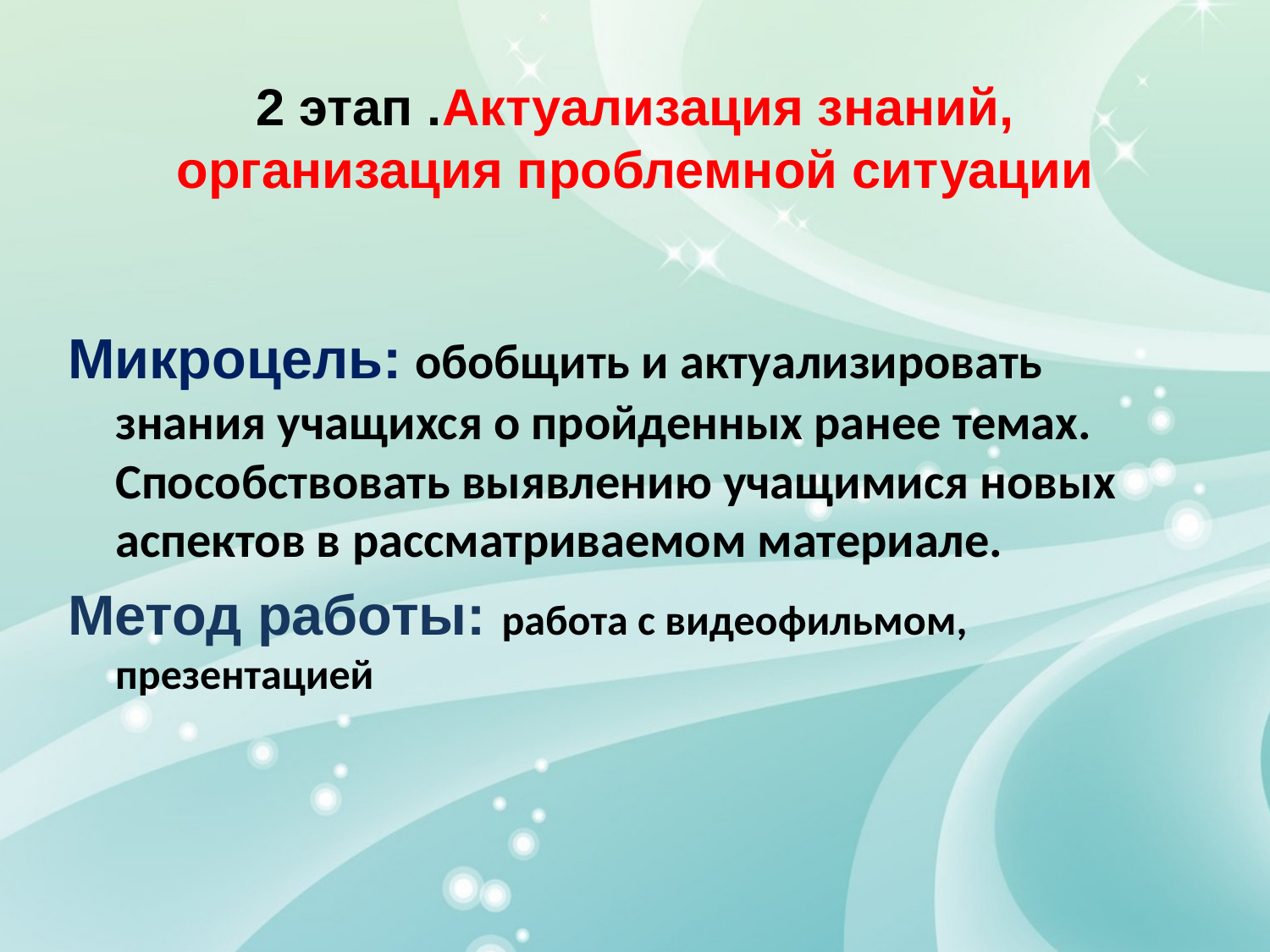

# 2 этап .Актуализация знаний, организация проблемной ситуации
Микроцель: обобщить и актуализировать знания учащихся о пройденных ранее темах. Способствовать выявлению учащимися новых аспектов в рассматриваемом материале.
Метод работы: работа с видеофильмом, презентацией